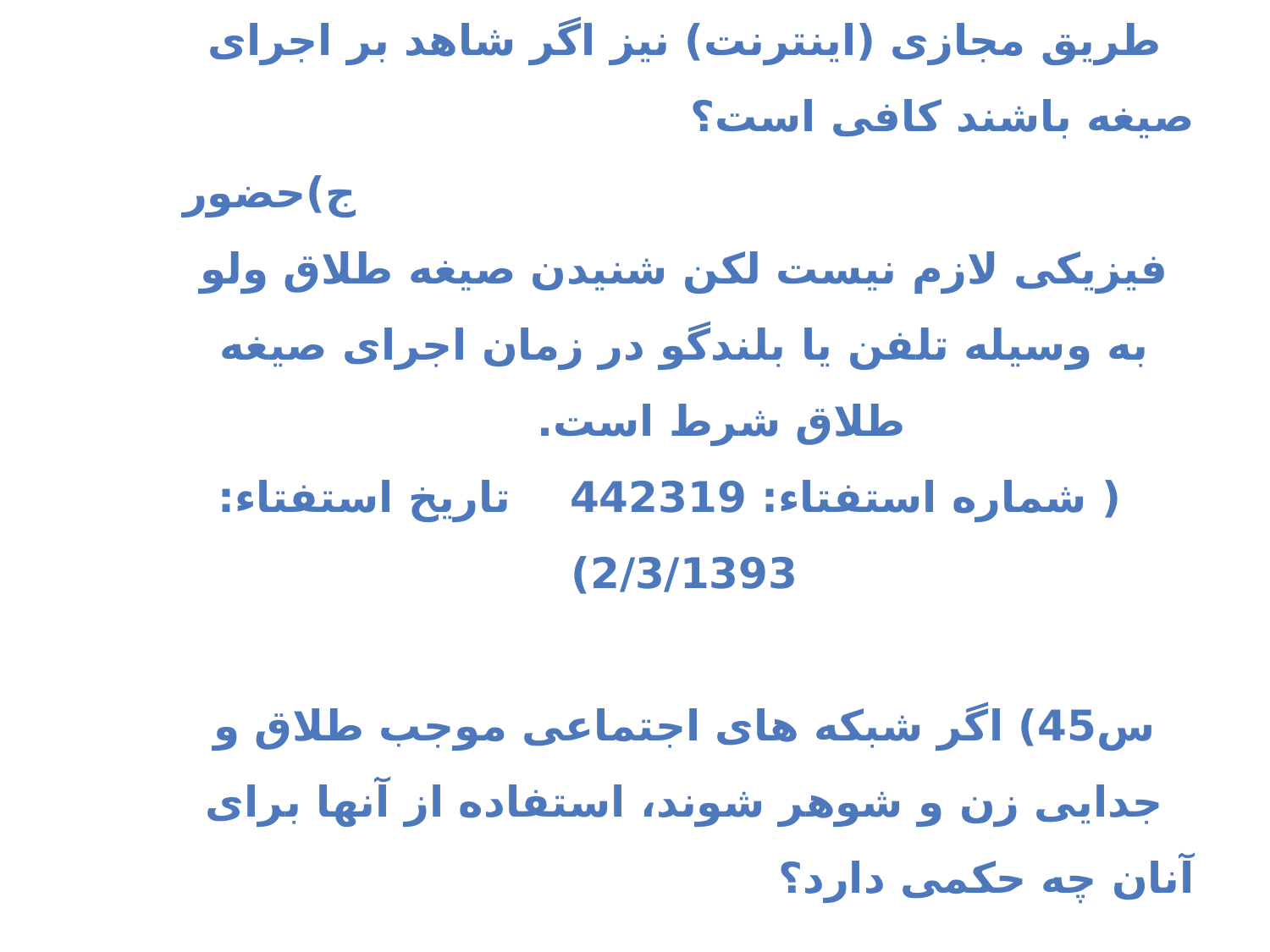

س44)آیا لازم است در هنگام اجرای صیغه طلاق عدلین حضور فیزیکی در مجلس داشته باشند یا از طریق مجازی (اینترنت) نیز اگر شاهد بر اجرای صیغه باشند کافی است؟                                                                                            ج)حضور فیزیکی لازم نیست لکن شنیدن صیغه طلاق ولو به وسیله تلفن یا بلندگو در زمان اجراى صیغه طلاق شرط است.
  ( شماره استفتاء: 442319    تاریخ استفتاء: 2/3/1393)

س45) اگر شبکه های اجتماعی موجب طلاق و جدایی زن و شوهر شوند، استفاده از آنها برای آنان چه حکمی دارد؟                                                                                                                                      ج)استفاده جایز نیست. (استفتاءازدفتر مقام معظم رهبری،29/11/1394)